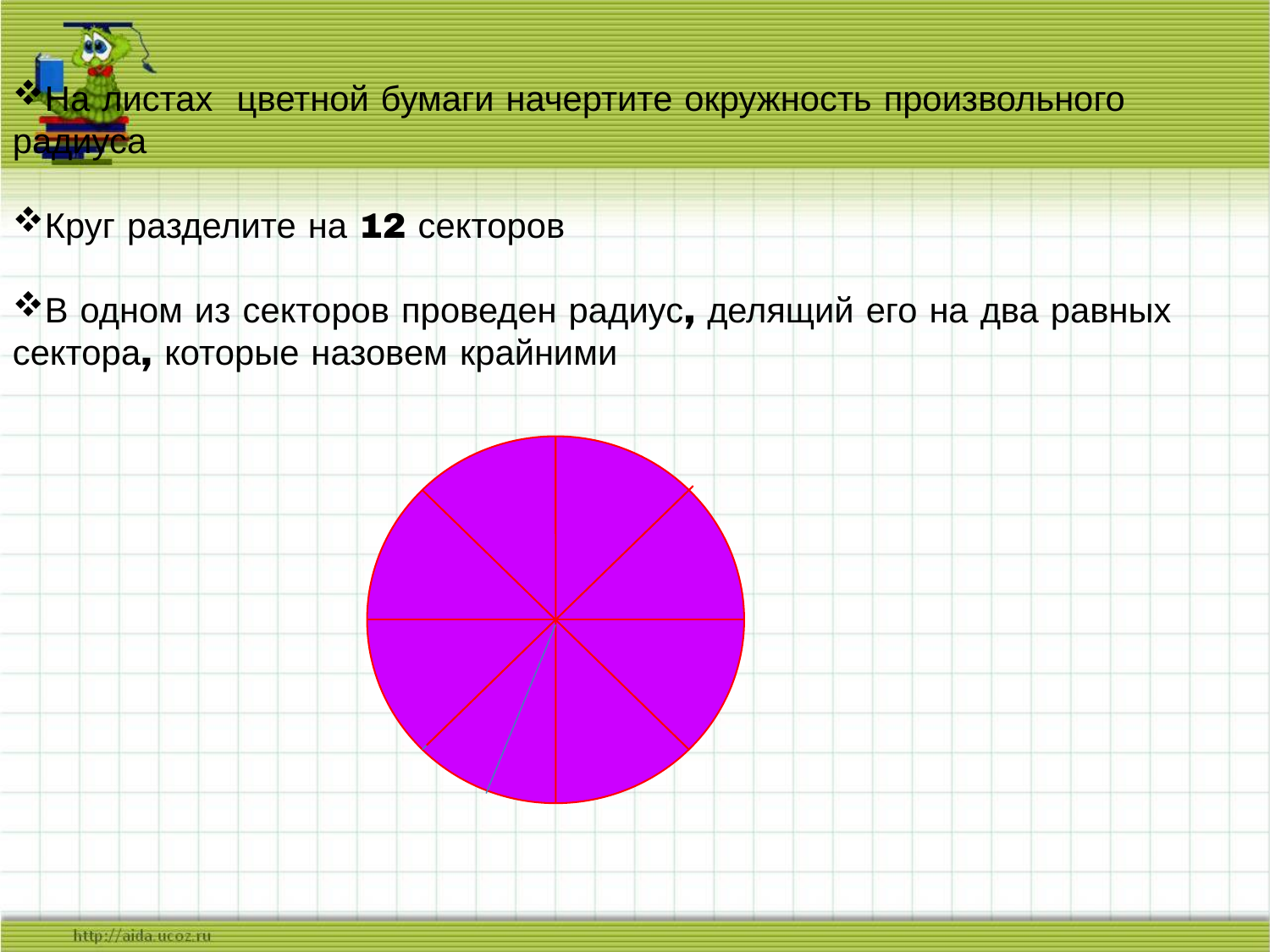

На листах  цветной бумаги начертите окружность произвольного радиуса

Круг разделите на 12 секторов

В одном из секторов проведен радиус, делящий его на два равных сектора, которые назовем крайними